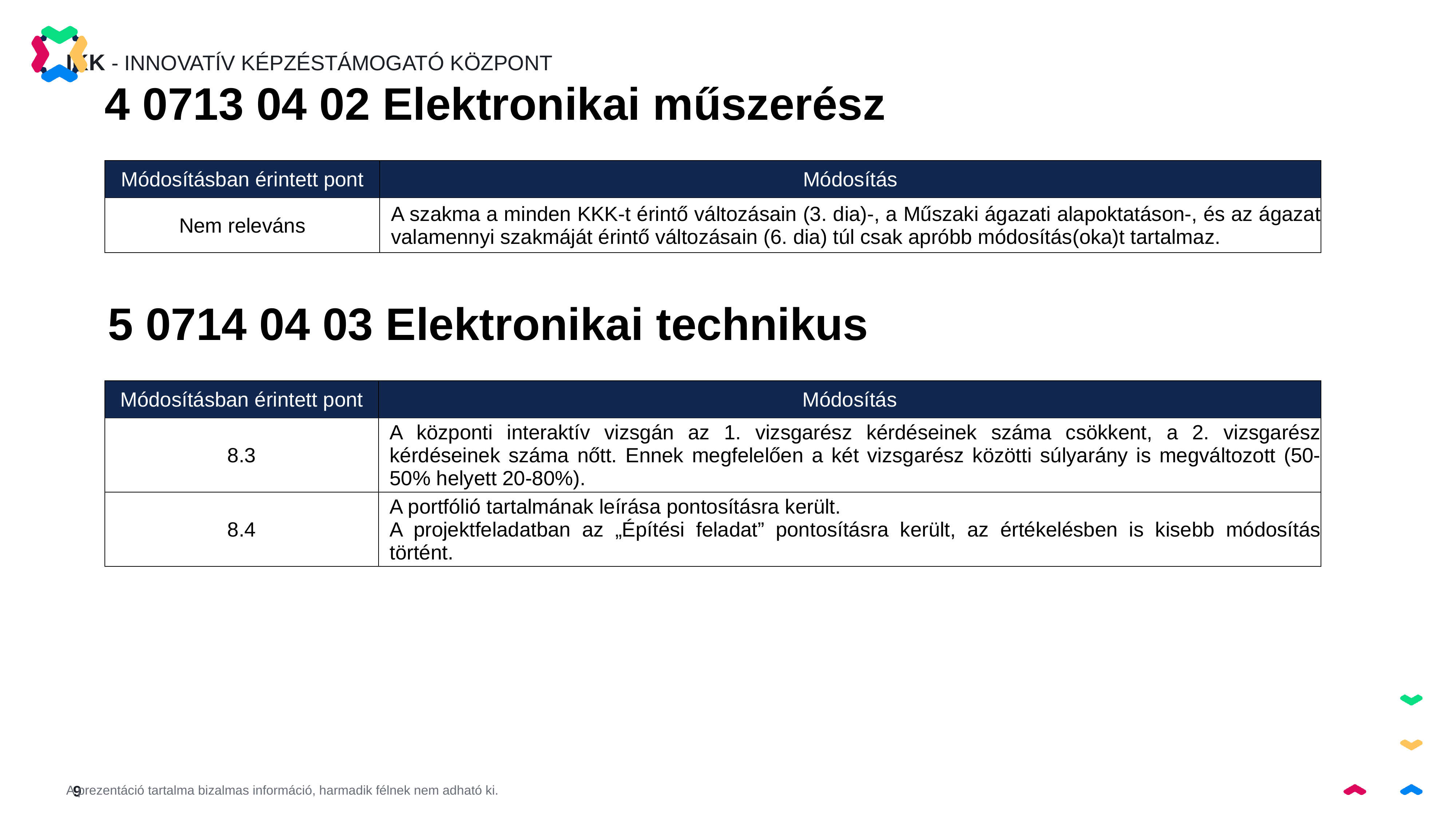

4 0713 04 02 Elektronikai műszerész
| Módosításban érintett pont | Módosítás |
| --- | --- |
| Nem releváns | A szakma a minden KKK-t érintő változásain (3. dia)-, a Műszaki ágazati alapoktatáson-, és az ágazat valamennyi szakmáját érintő változásain (6. dia) túl csak apróbb módosítás(oka)t tartalmaz. |
5 0714 04 03 Elektronikai technikus
| Módosításban érintett pont | Módosítás |
| --- | --- |
| 8.3 | A központi interaktív vizsgán az 1. vizsgarész kérdéseinek száma csökkent, a 2. vizsgarész kérdéseinek száma nőtt. Ennek megfelelően a két vizsgarész közötti súlyarány is megváltozott (50-50% helyett 20-80%). |
| 8.4 | A portfólió tartalmának leírása pontosításra került. A projektfeladatban az „Építési feladat” pontosításra került, az értékelésben is kisebb módosítás történt. |